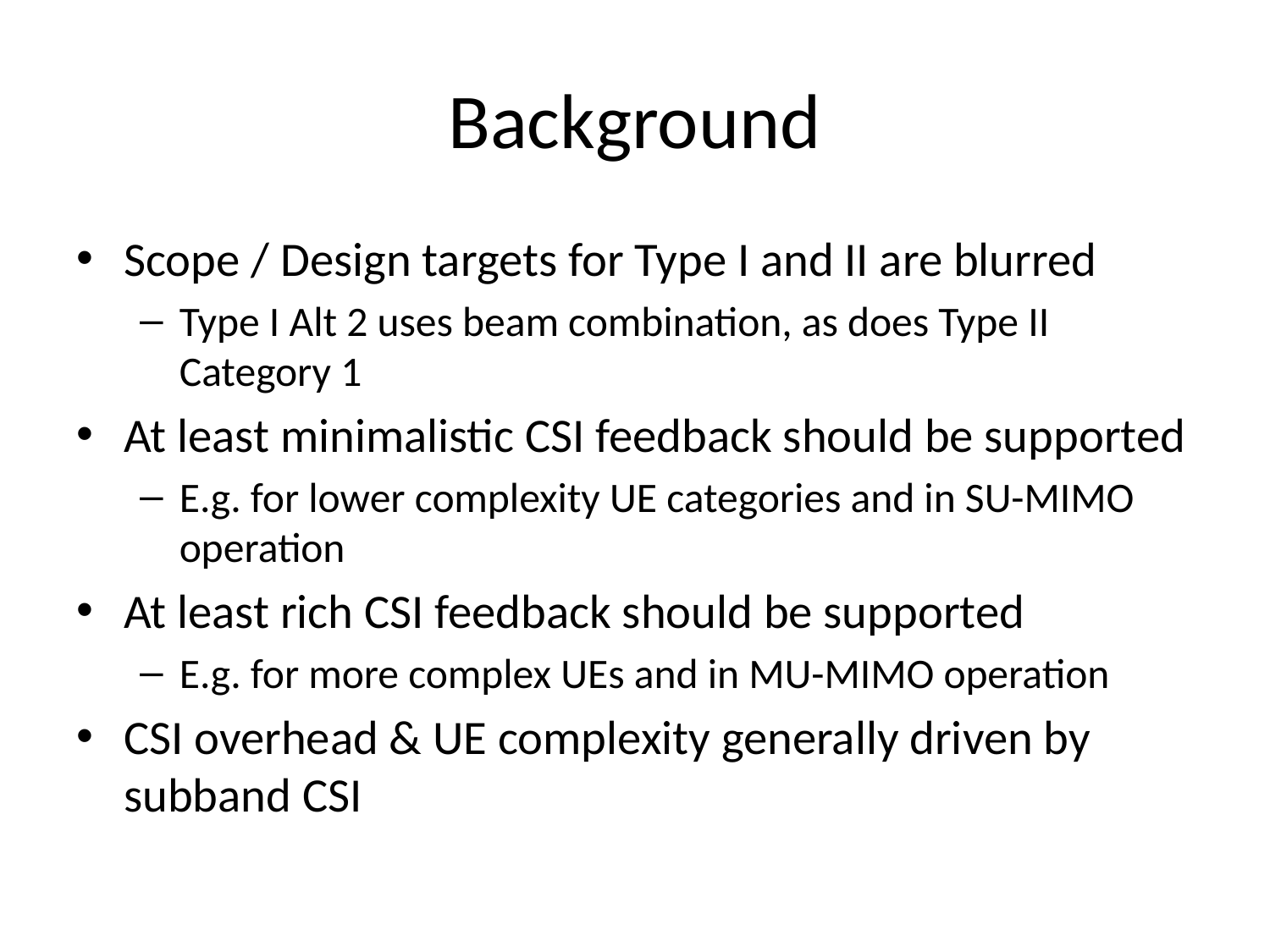

# Background
Scope / Design targets for Type I and II are blurred
Type I Alt 2 uses beam combination, as does Type II Category 1
At least minimalistic CSI feedback should be supported
E.g. for lower complexity UE categories and in SU-MIMO operation
At least rich CSI feedback should be supported
E.g. for more complex UEs and in MU-MIMO operation
CSI overhead & UE complexity generally driven by subband CSI